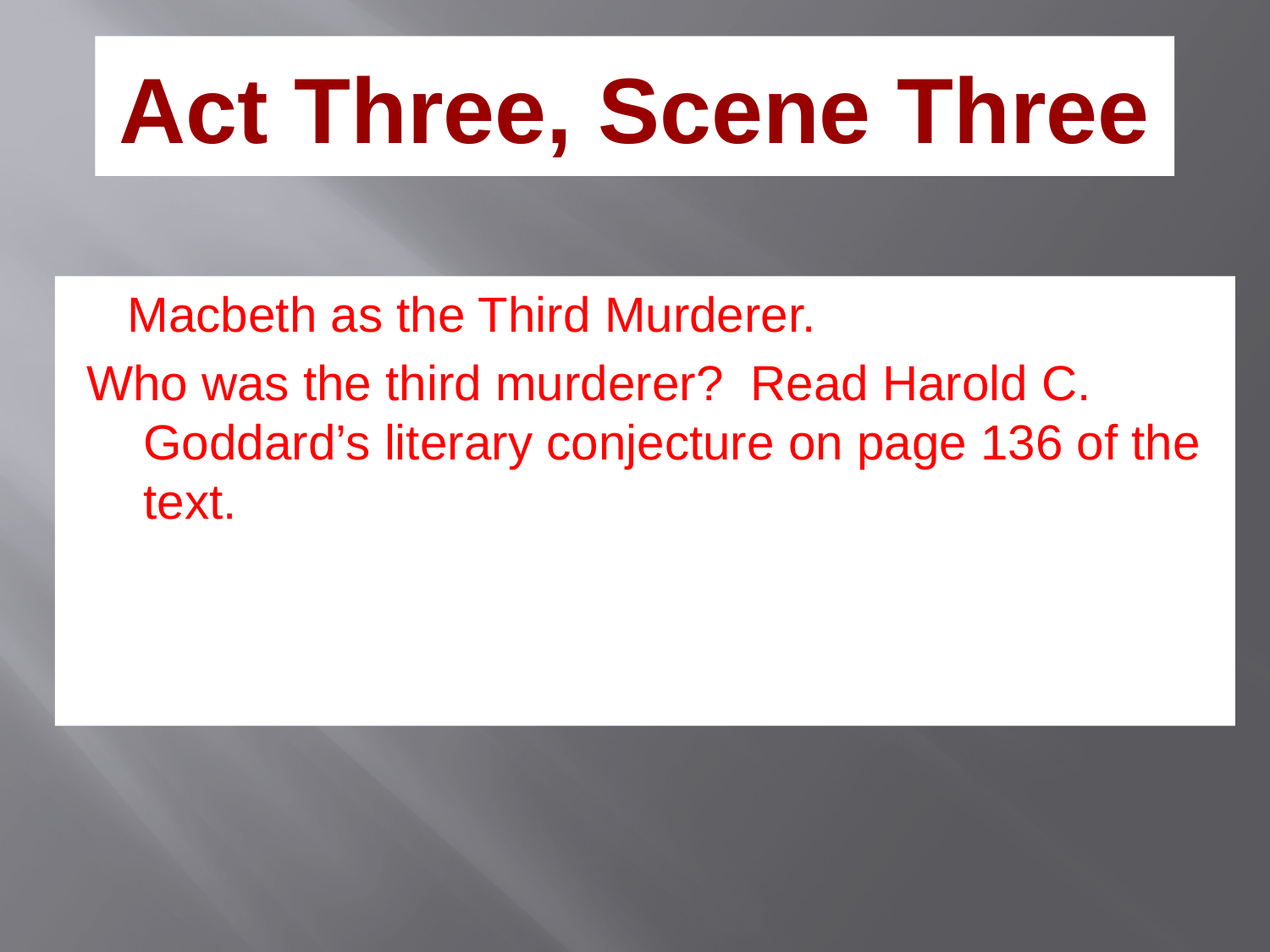

# Act Three, Scene Three
   Macbeth as the Third Murderer.
Who was the third murderer?  Read Harold C.  Goddard’s literary conjecture on page 136 of the text.